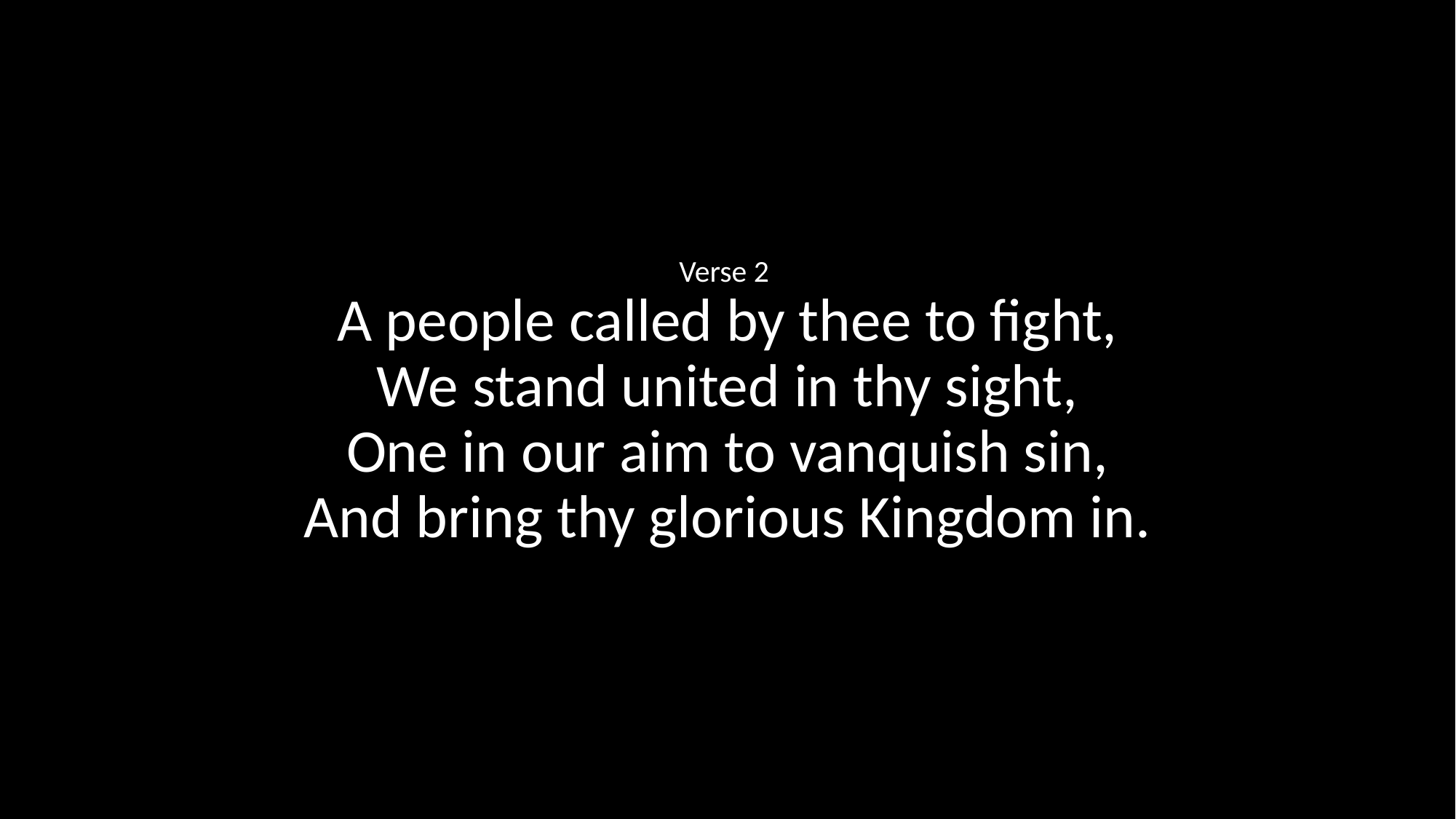

Verse 2
A people called by thee to fight,
We stand united in thy sight,
One in our aim to vanquish sin,
And bring thy glorious Kingdom in.